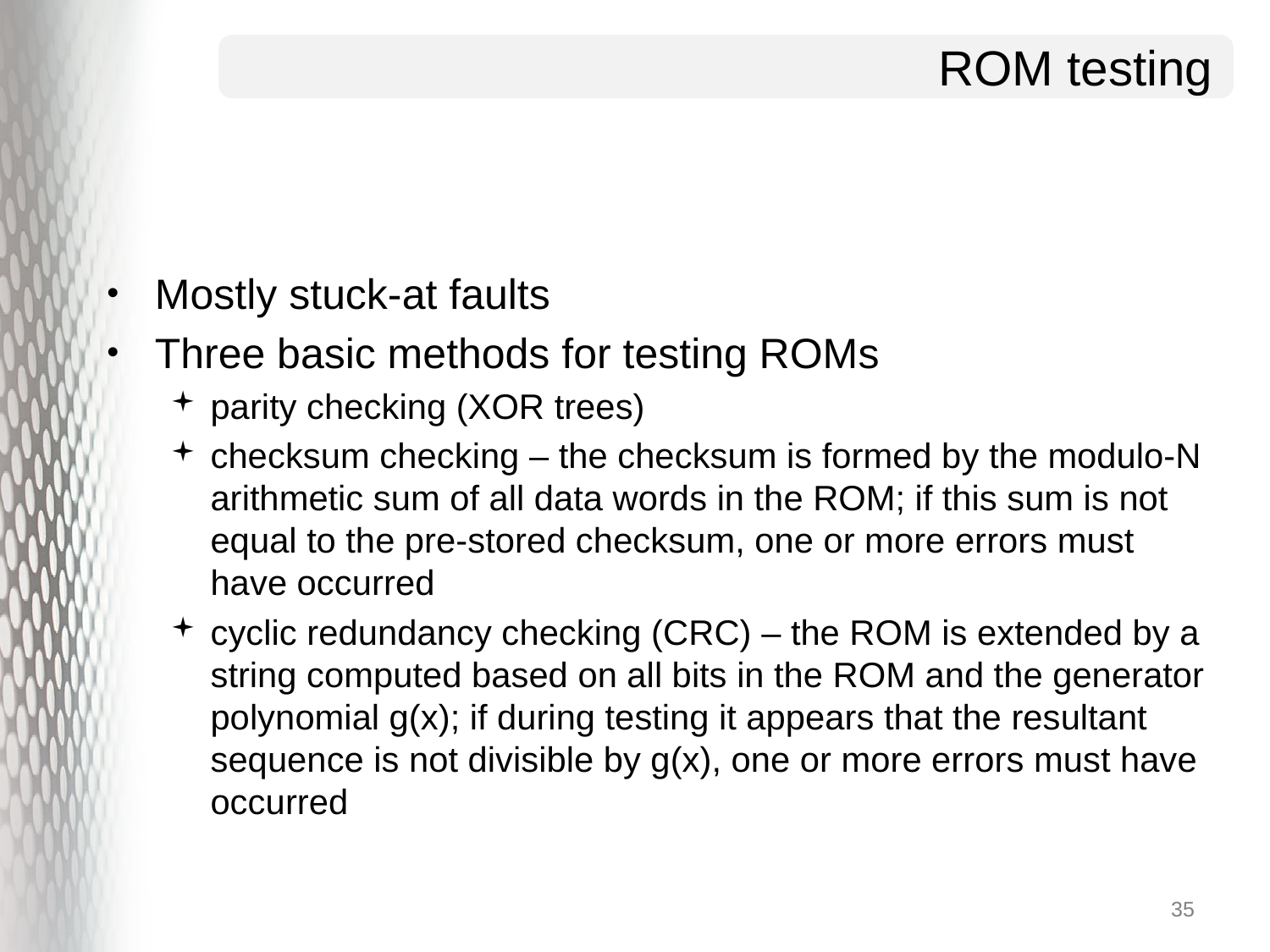

# ROM testing
Mostly stuck-at faults
Three basic methods for testing ROMs
parity checking (XOR trees)
checksum checking – the checksum is formed by the modulo-N arithmetic sum of all data words in the ROM; if this sum is not equal to the pre-stored checksum, one or more errors must have occurred
cyclic redundancy checking (CRC) – the ROM is extended by a string computed based on all bits in the ROM and the generator polynomial g(x); if during testing it appears that the resultant sequence is not divisible by g(x), one or more errors must have occurred